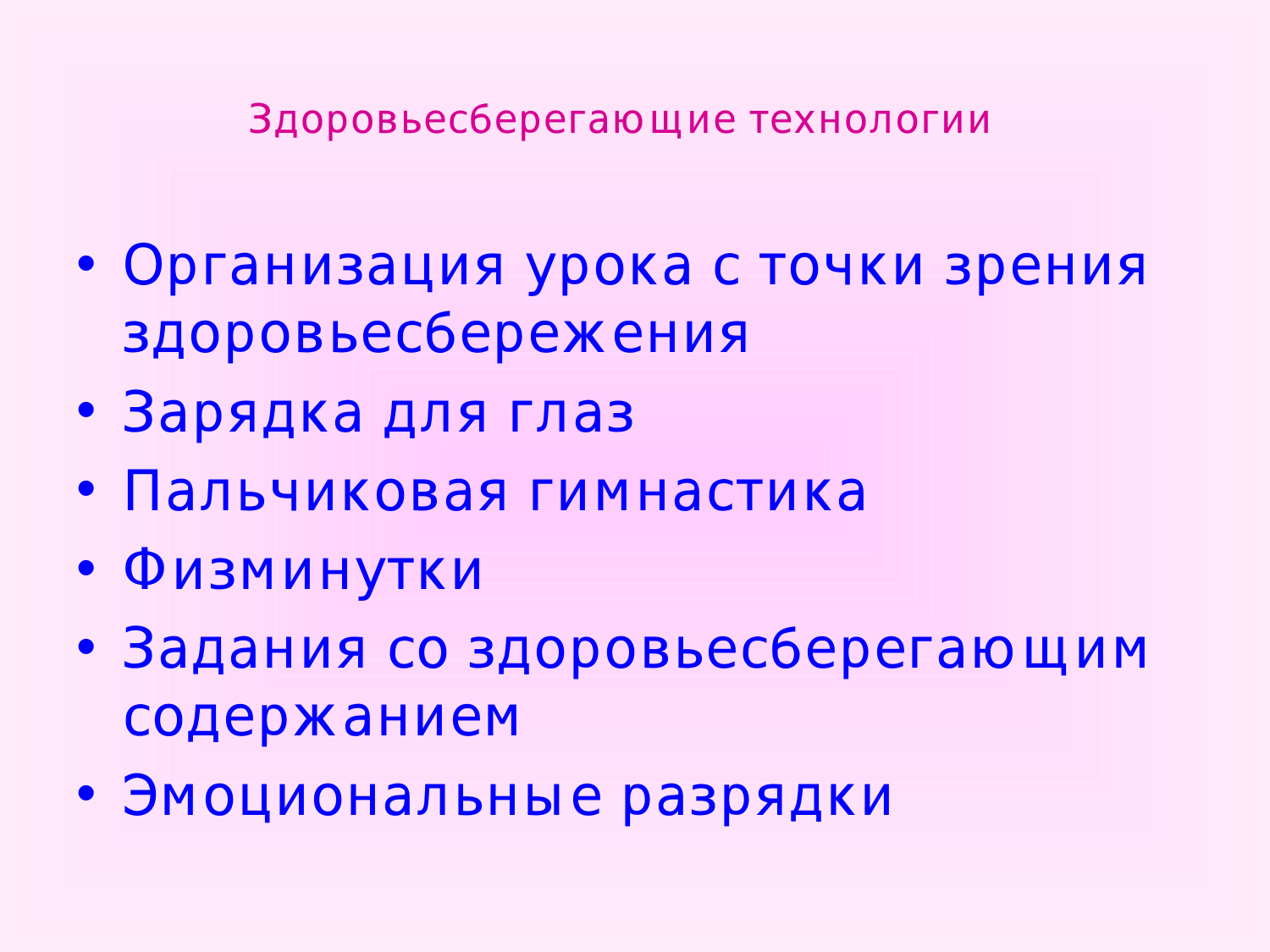

# Здоровьесберегающие технологии
Организация урока с точки зрения здоровьесбережения
Зарядка для глаз
Пальчиковая гимнастика
Физминутки
Задания со здоровьесберегающим содержанием
Эмоциональные разрядки